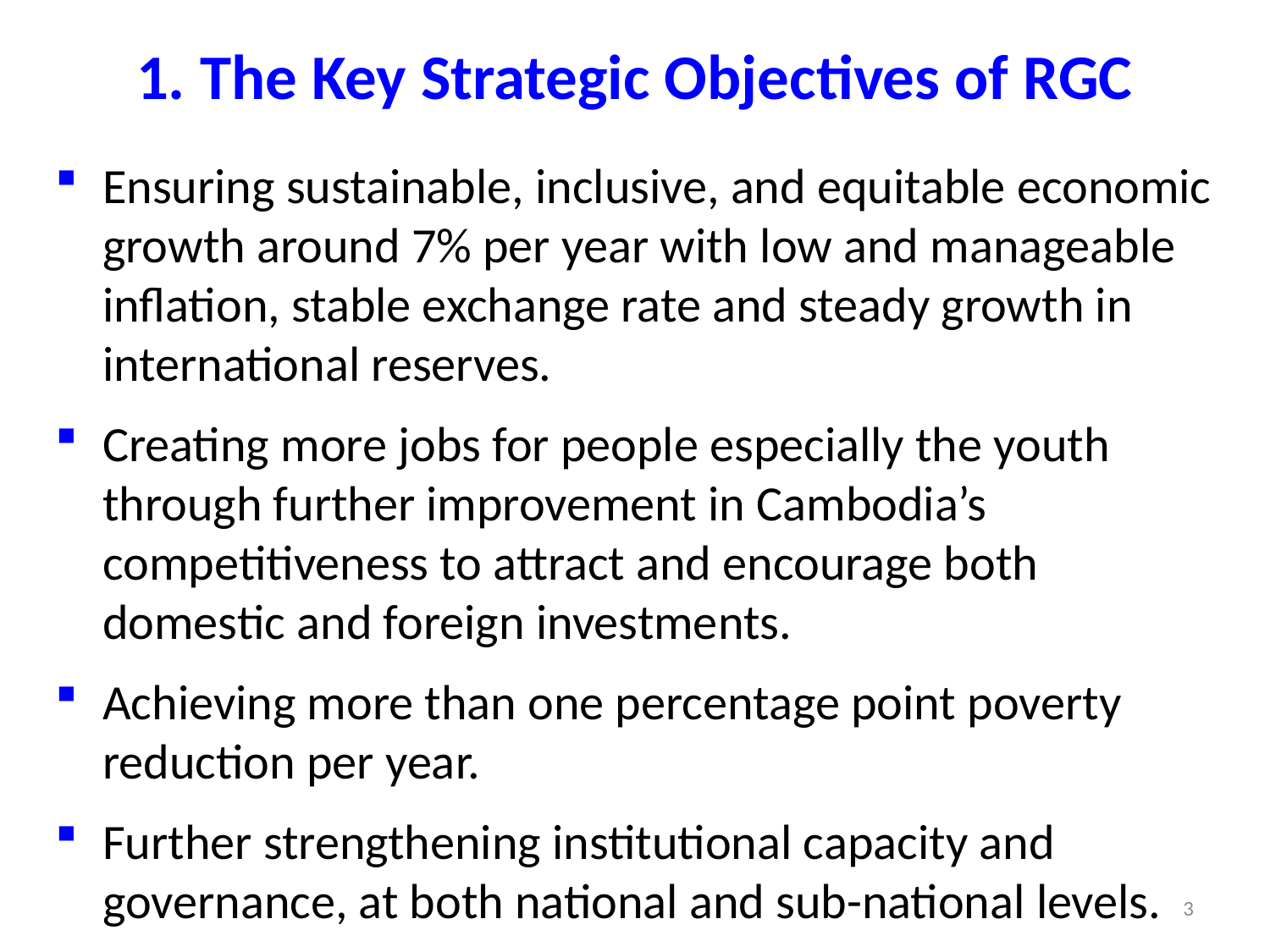

# 1. The Key Strategic Objectives of RGC
Ensuring sustainable, inclusive, and equitable economic growth around 7% per year with low and manageable inflation, stable exchange rate and steady growth in international reserves.
Creating more jobs for people especially the youth through further improvement in Cambodia’s competitiveness to attract and encourage both domestic and foreign investments.
Achieving more than one percentage point poverty reduction per year.
Further strengthening institutional capacity and governance, at both national and sub-national levels.
3